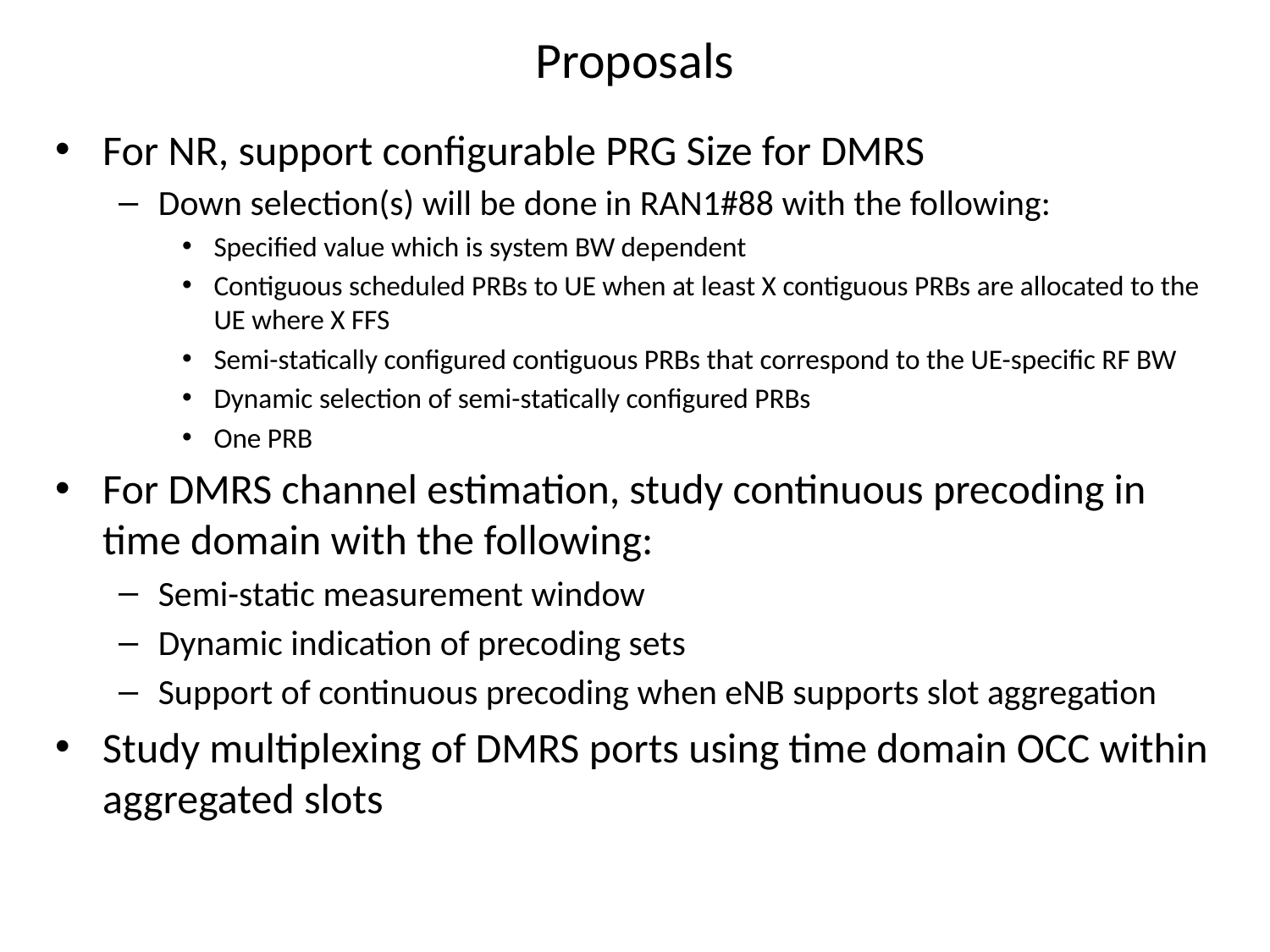

# Proposals
For NR, support configurable PRG Size for DMRS
Down selection(s) will be done in RAN1#88 with the following:
Specified value which is system BW dependent
Contiguous scheduled PRBs to UE when at least X contiguous PRBs are allocated to the UE where X FFS
Semi-statically configured contiguous PRBs that correspond to the UE-specific RF BW
Dynamic selection of semi-statically configured PRBs
One PRB
For DMRS channel estimation, study continuous precoding in time domain with the following:
Semi-static measurement window
Dynamic indication of precoding sets
Support of continuous precoding when eNB supports slot aggregation
Study multiplexing of DMRS ports using time domain OCC within aggregated slots